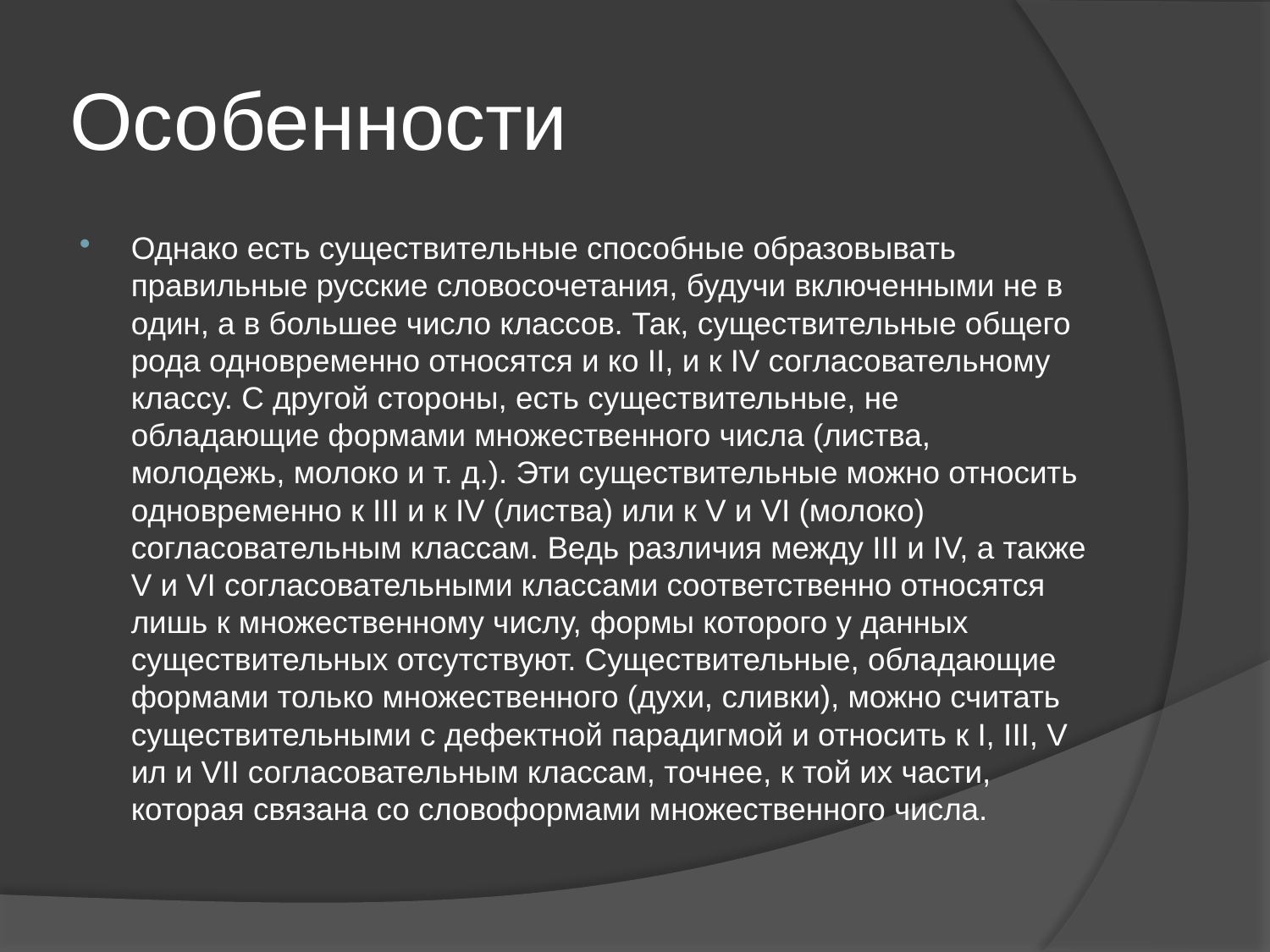

# Особенности
Однако есть существительные способные образовывать правильные русские словосочетания, будучи включенными не в один, а в большее число классов. Так, существительные общего рода одновременно относятся и ко II, и к IV согласовательному классу. С другой стороны, есть существительные, не обладающие формами множественного числа (листва, молодежь, молоко и т. д.). Эти существительные можно относить одновременно к III и к IV (листва) или к V и VI (молоко) согласовательным классам. Ведь различия между III и IV, а также V и VI согласовательными классами соответственно относятся лишь к множественному числу, формы которого у данных существительных отсутствуют. Существительные, обладающие формами только множественного (духи, сливки), можно считать существительными с дефектной парадигмой и относить к I, III, V ил и VII согласовательным классам, точнее, к той их части, которая связана со словоформами множественного числа.